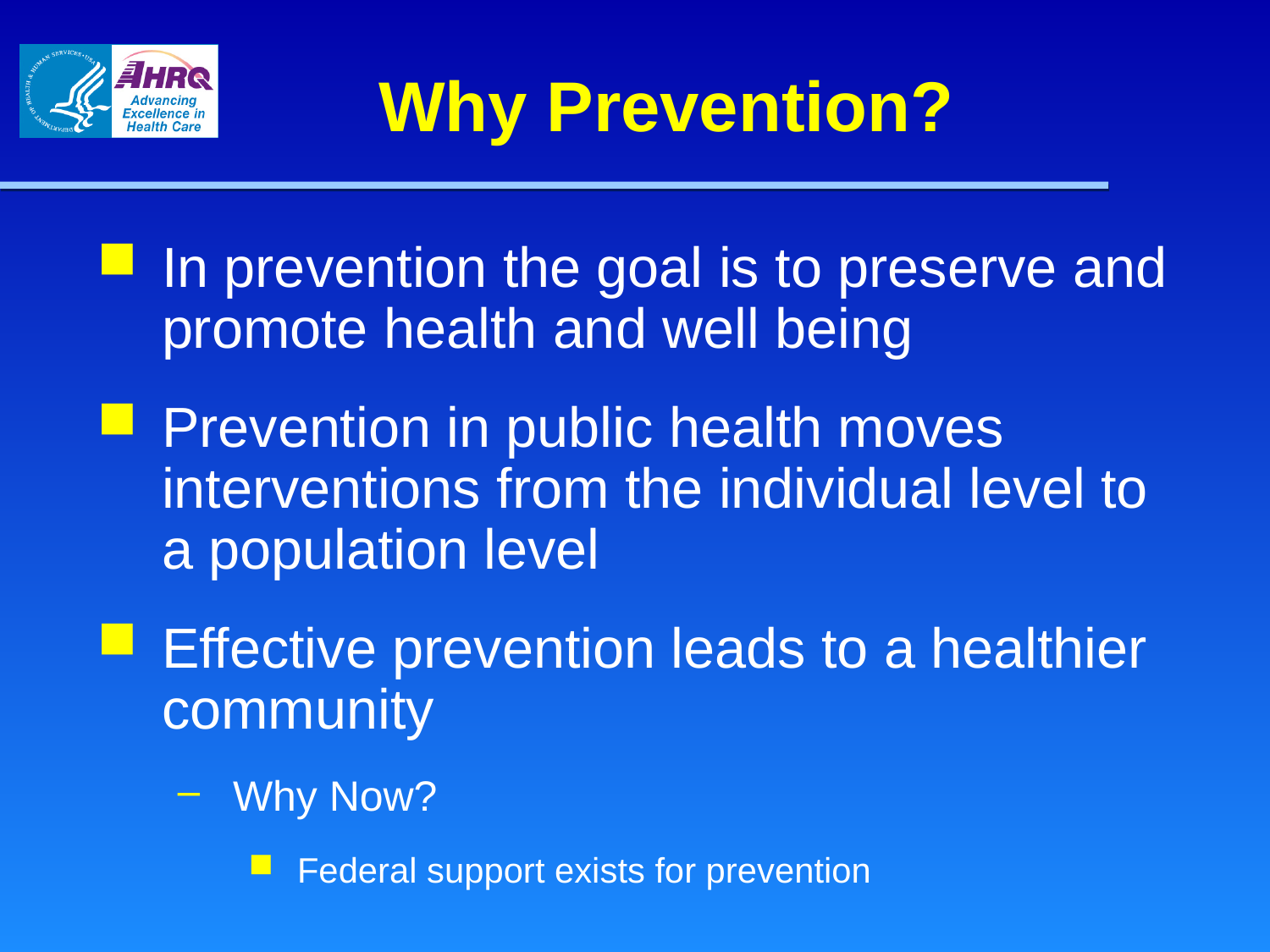

# Why Prevention?
In prevention the goal is to preserve and promote health and well being
Prevention in public health moves interventions from the individual level to a population level
Effective prevention leads to a healthier community
Why Now?
Federal support exists for prevention